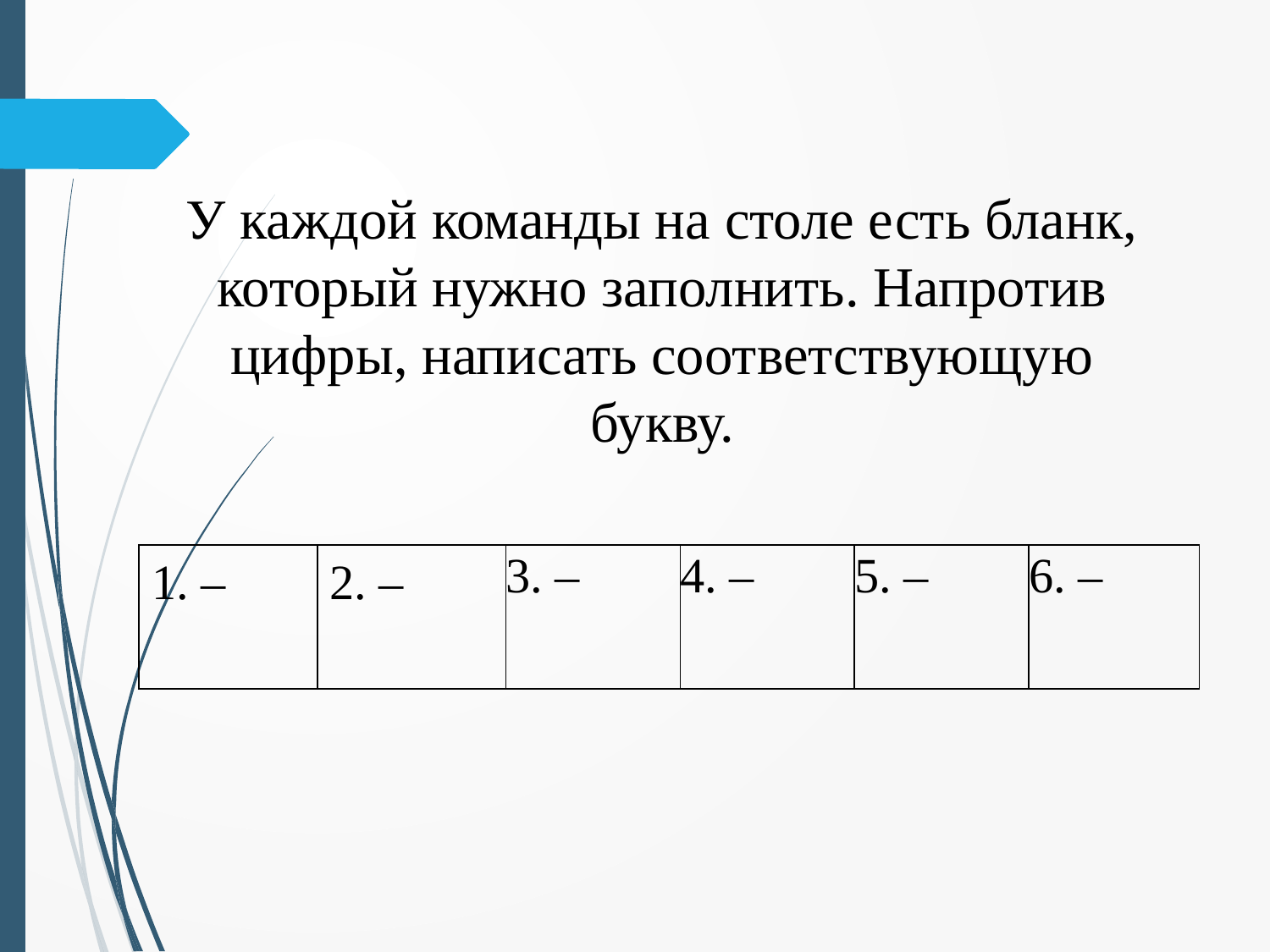

У каждой команды на столе есть бланк, который нужно заполнить. Напротив цифры, написать соответствующую букву.
| 1. – | 2. – | 3. – | 4. – | 5. – | 6. – |
| --- | --- | --- | --- | --- | --- |